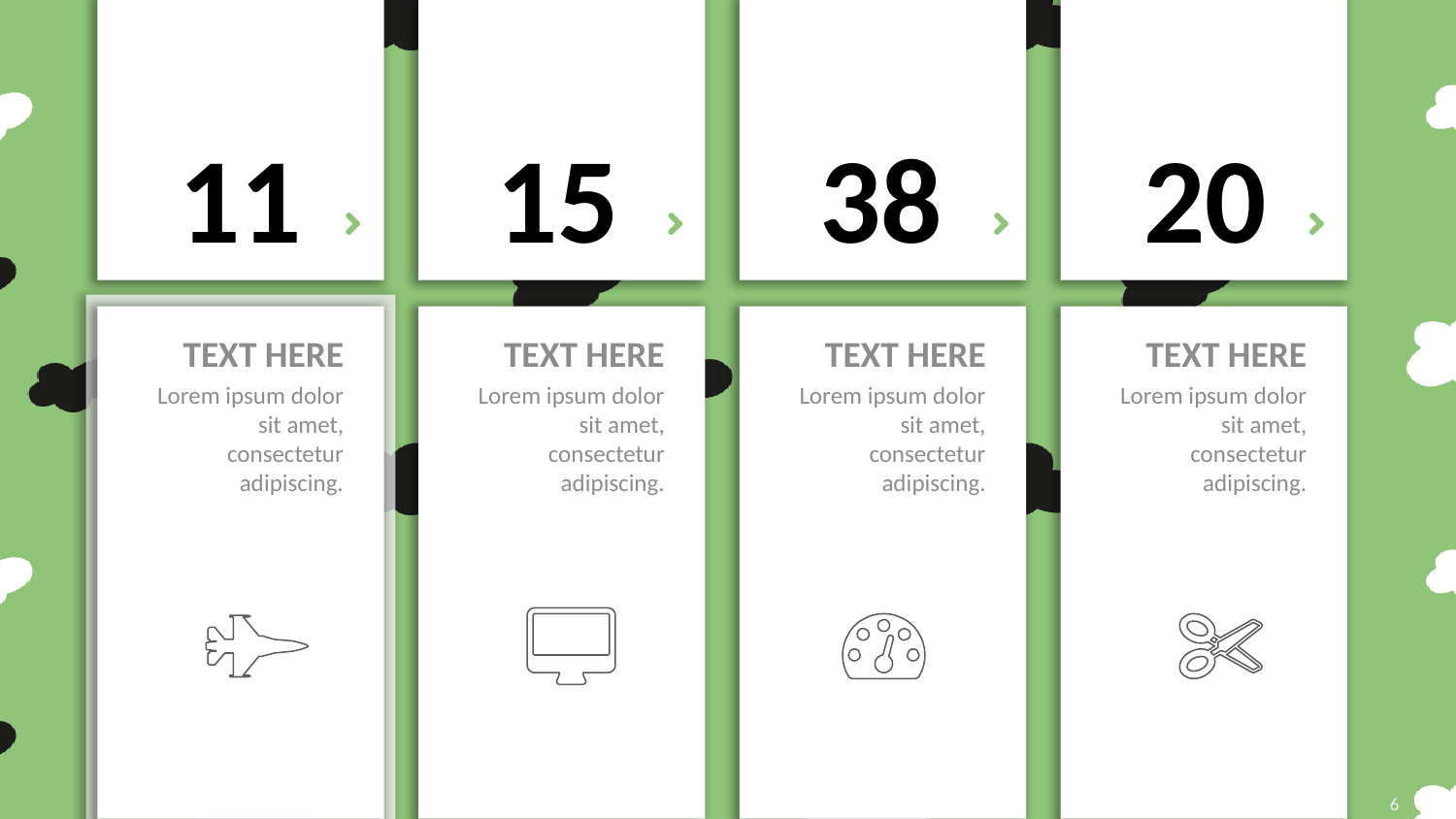

11
15
38
20

TEXT HERE
Lorem ipsum dolor sit amet, consectetur adipiscing.
TEXT HERE
Lorem ipsum dolor sit amet, consectetur adipiscing.
TEXT HERE
Lorem ipsum dolor sit amet, consectetur adipiscing.
TEXT HERE
Lorem ipsum dolor sit amet, consectetur adipiscing.